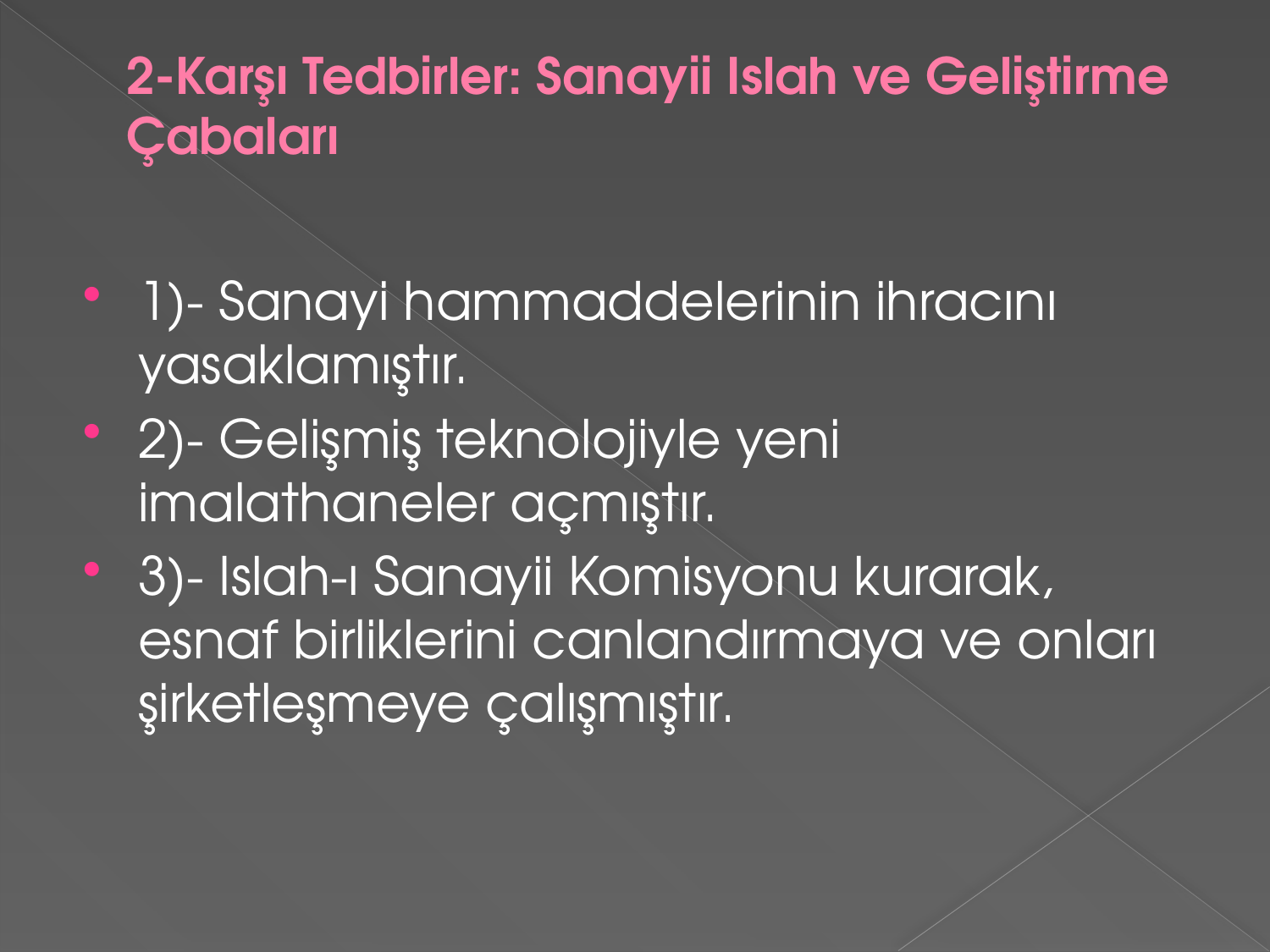

# 2-Karşı Tedbirler: Sanayii Islah ve Geliştirme Çabaları
1)- Sanayi hammaddelerinin ihracını yasaklamıştır.
2)- Gelişmiş teknolojiyle yeni imalathaneler açmıştır.
3)- Islah-ı Sanayii Komisyonu kurarak, esnaf birliklerini canlandırmaya ve onları şirketleşmeye çalışmıştır.